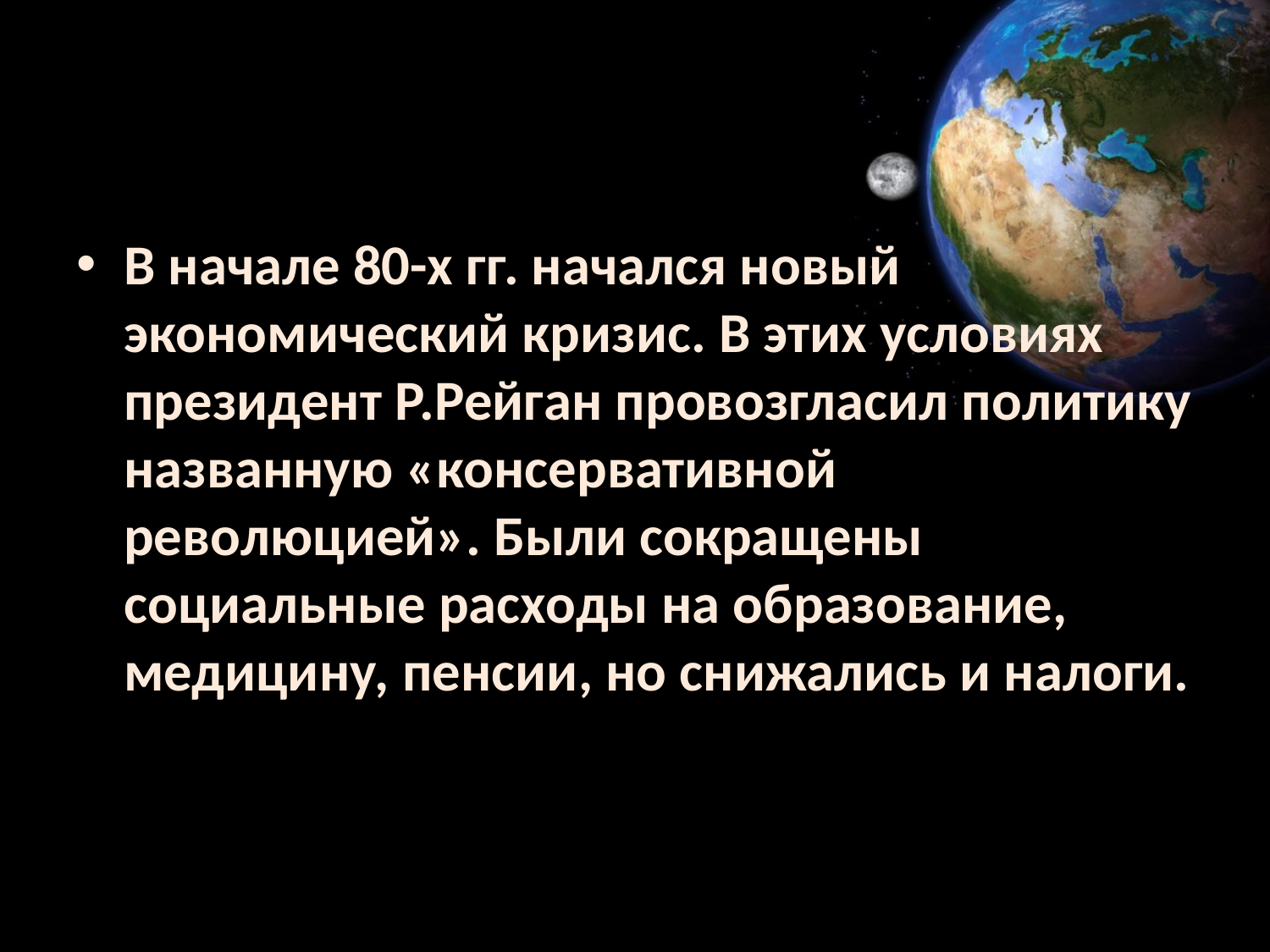

#
В начале 80-х гг. начался новый экономический кризис. В этих условиях президент Р.Рейган провозгласил политику названную «консервативной революцией». Были сокращены  социальные расходы на образование, медицину, пенсии, но снижались и налоги.